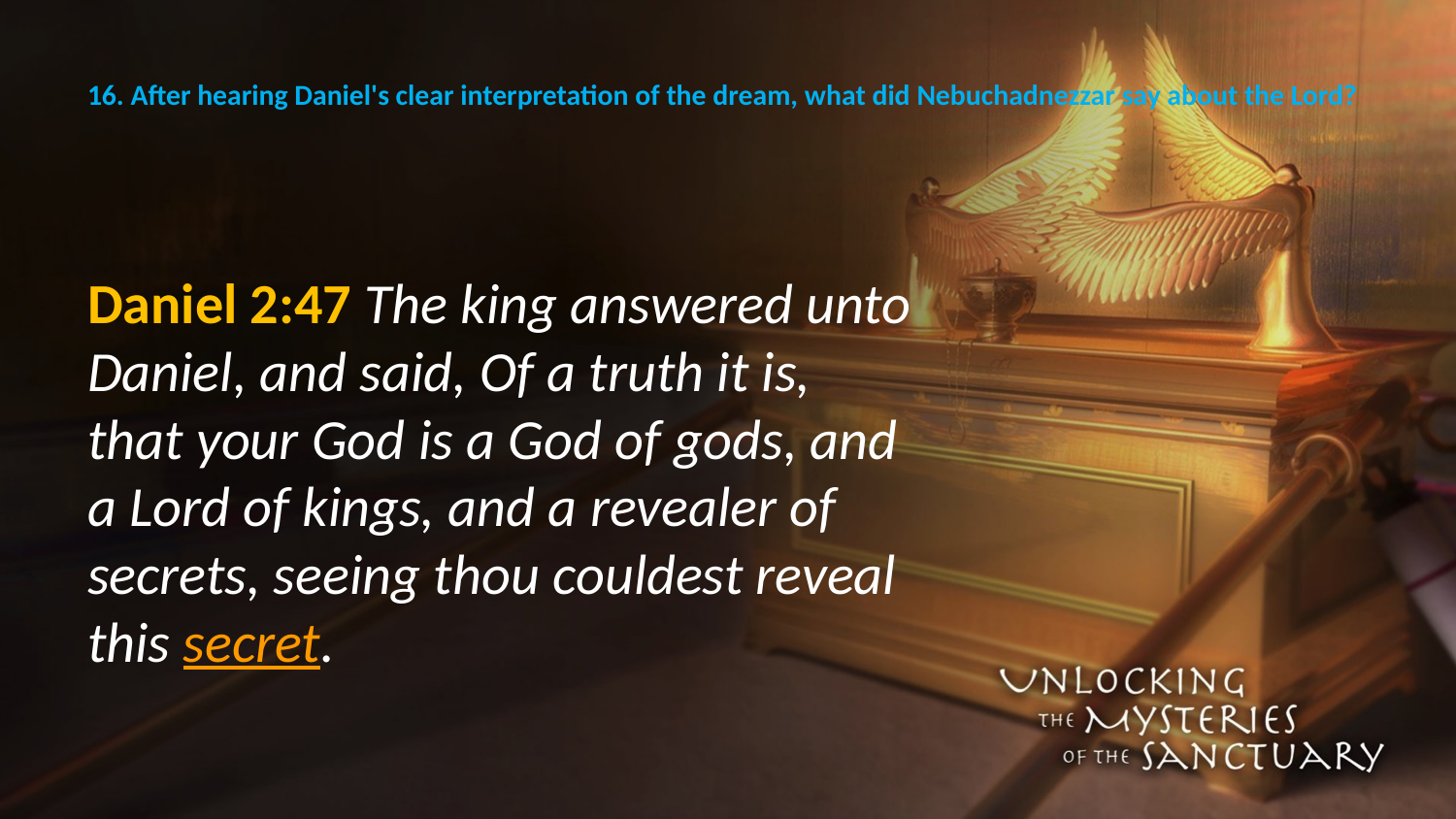

# 16. After hearing Daniel's clear interpretation of the dream, what did Nebuchadnezzar say about the Lord?

Daniel 2:47 The king answered unto Daniel, and said, Of a truth it is, that your God is a God of gods, and a Lord of kings, and a revealer of secrets, seeing thou couldest reveal this secret.